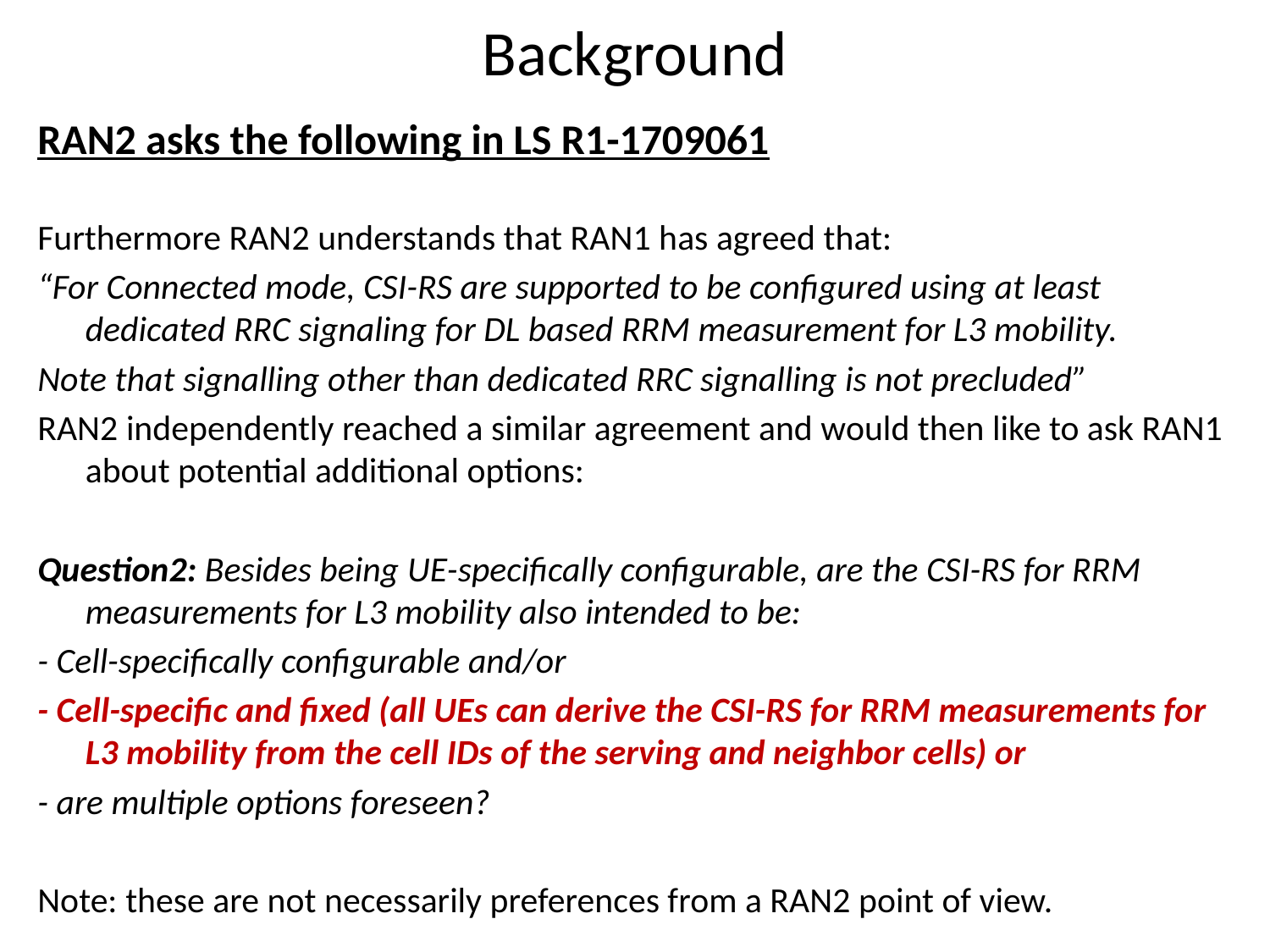

# Background
RAN2 asks the following in LS R1-1709061

Furthermore RAN2 understands that RAN1 has agreed that:
“For Connected mode, CSI-RS are supported to be configured using at least dedicated RRC signaling for DL based RRM measurement for L3 mobility.
Note that signalling other than dedicated RRC signalling is not precluded”
RAN2 independently reached a similar agreement and would then like to ask RAN1 about potential additional options:

Question2: Besides being UE-specifically configurable, are the CSI-RS for RRM measurements for L3 mobility also intended to be:
- Cell-specifically configurable and/or
- Cell-specific and fixed (all UEs can derive the CSI-RS for RRM measurements for L3 mobility from the cell IDs of the serving and neighbor cells) or
- are multiple options foreseen?

Note: these are not necessarily preferences from a RAN2 point of view.